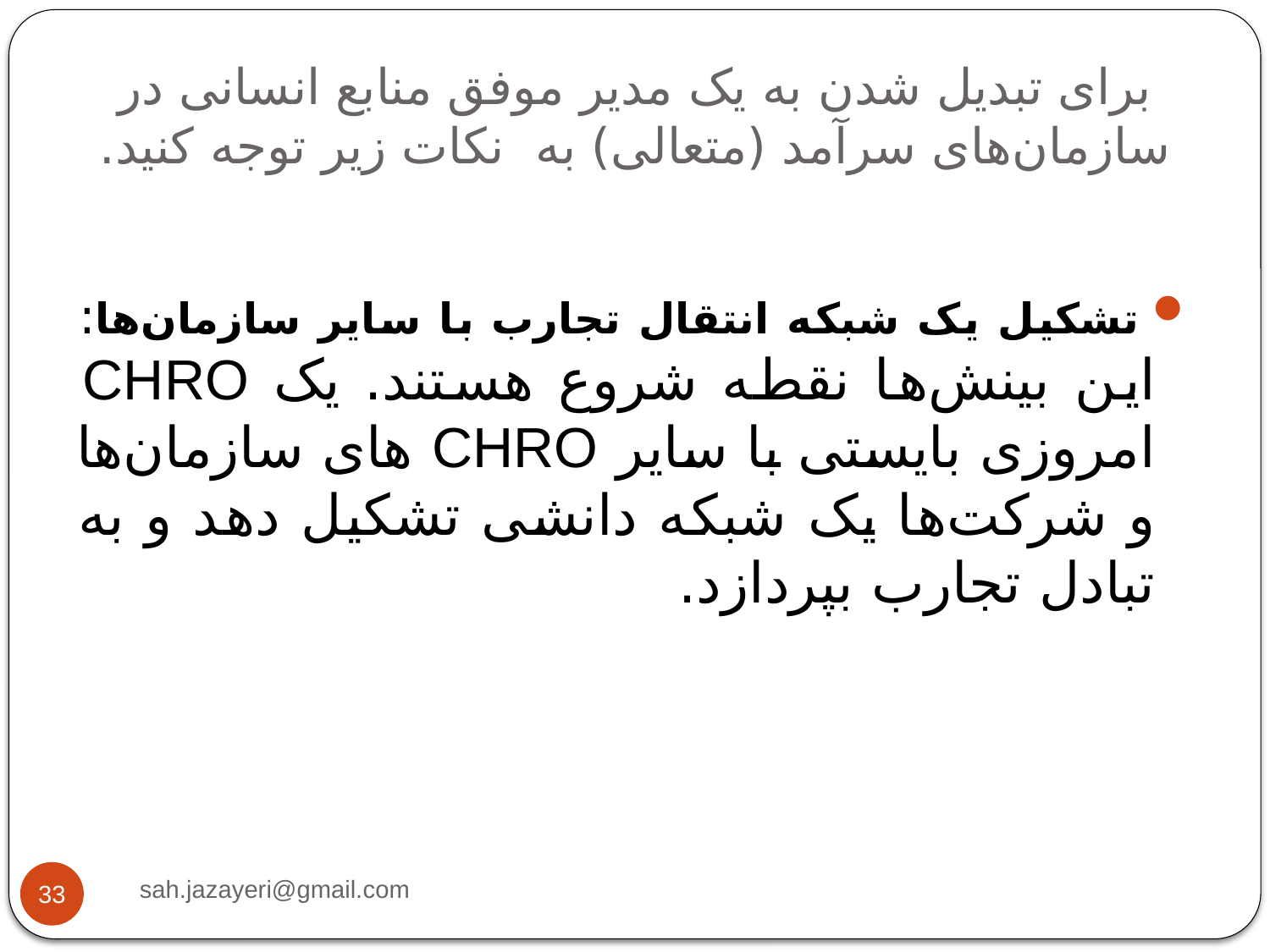

# برای تبدیل شدن به یک مدیر موفق منابع انسانی در سازمان‌های سرآمد (متعالی) به  نکات زیر توجه کنید.
 تشکیل یک شبکه انتقال تجارب با سایر سازمان‌ها: این بینش‌ها نقطه شروع هستند. یک CHRO امروزی بایستی با سایر CHRO های سازمان‌ها و شرکت‌ها یک شبکه دانشی تشکیل دهد و به تبادل تجارب بپردازد.
sah.jazayeri@gmail.com
33